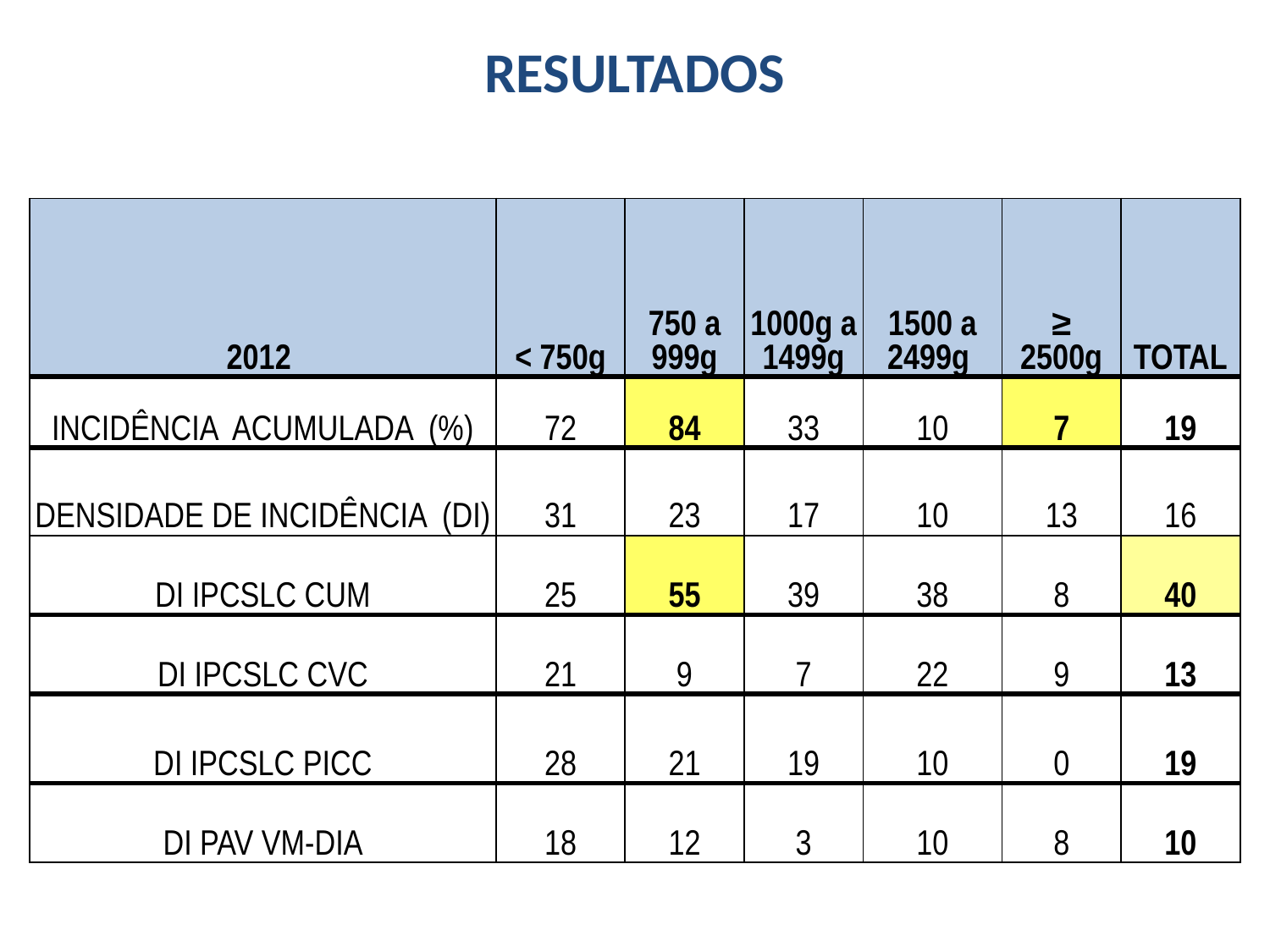

RESULTADOS

| 2012 | < 750g | 750 a 999g | 1000g a 1499g | 1500 a 2499g | ≥ 2500g | TOTAL |
| --- | --- | --- | --- | --- | --- | --- |
| INCIDÊNCIA ACUMULADA (%) | 72 | 84 | 33 | 10 | 7 | 19 |
| DENSIDADE DE INCIDÊNCIA (DI) | 31 | 23 | 17 | 10 | 13 | 16 |
| DI IPCSLC CUM | 25 | 55 | 39 | 38 | 8 | 40 |
| DI IPCSLC CVC | 21 | 9 | 7 | 22 | 9 | 13 |
| DI IPCSLC PICC | 28 | 21 | 19 | 10 | 0 | 19 |
| DI PAV VM-DIA | 18 | 12 | 3 | 10 | 8 | 10 |
|  |
| --- |